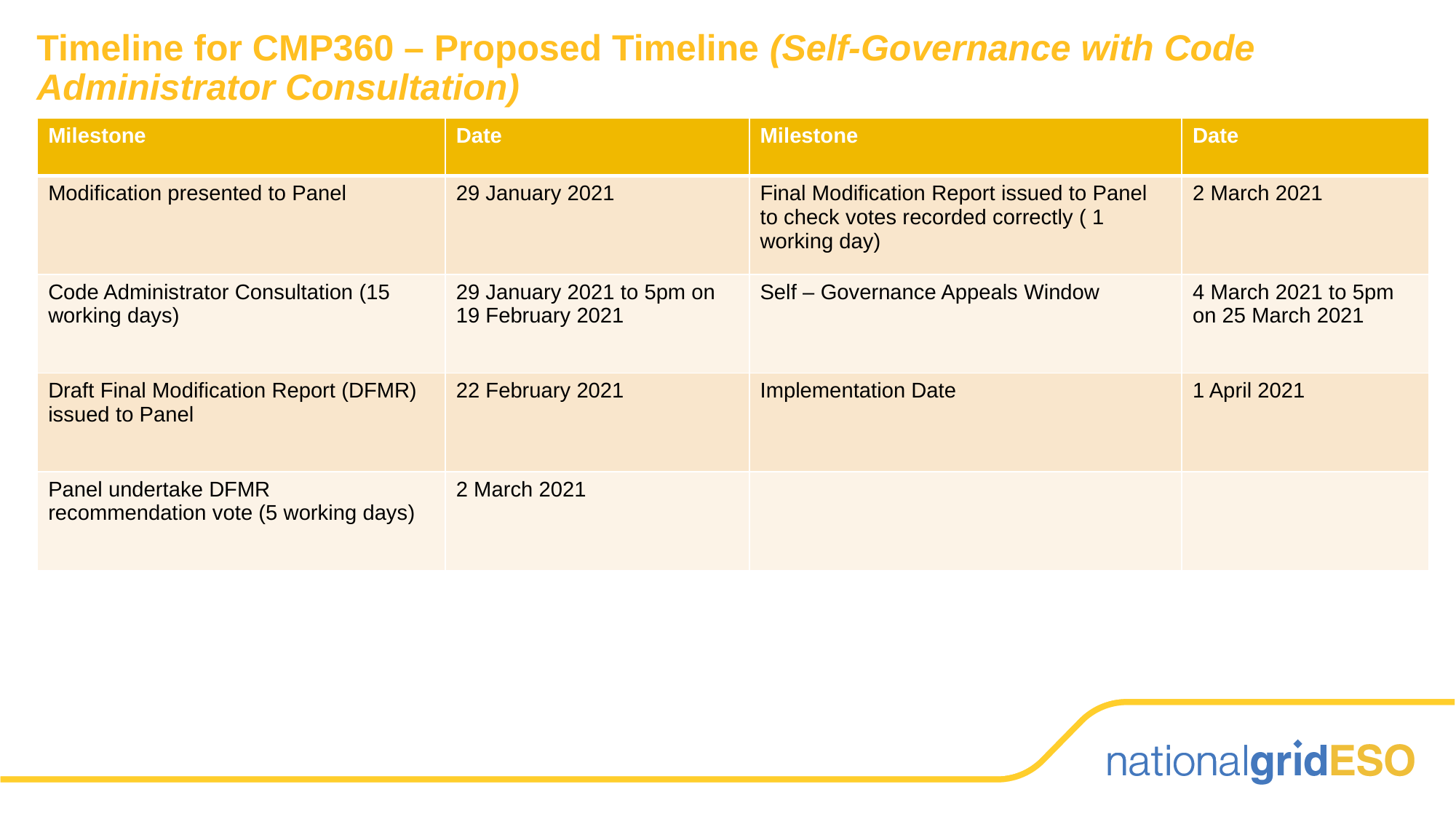

# Timeline for CMP360 – Proposed Timeline (Self-Governance with Code Administrator Consultation)

| Milestone | Date | Milestone | Date |
| --- | --- | --- | --- |
| Modification presented to Panel | 29 January 2021 | Final Modification Report issued to Panel to check votes recorded correctly ( 1 working day) | 2 March 2021 |
| Code Administrator Consultation (15 working days) | 29 January 2021 to 5pm on 19 February 2021 | Self – Governance Appeals Window | 4 March 2021 to 5pm on 25 March 2021 |
| Draft Final Modification Report (DFMR) issued to Panel | 22 February 2021 | Implementation Date | 1 April 2021 |
| Panel undertake DFMR recommendation vote (5 working days) | 2 March 2021 |  |  |